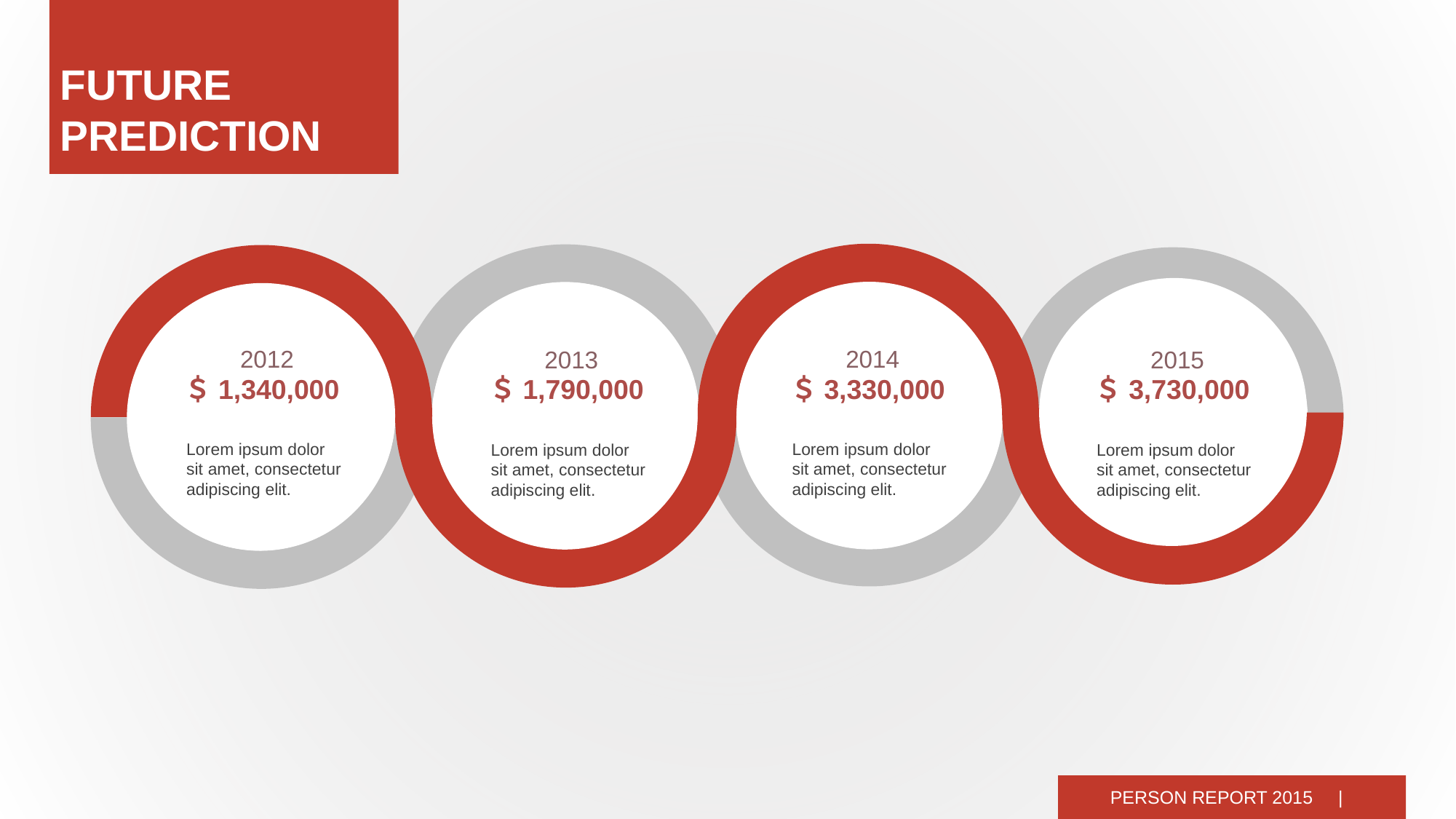

FUTURE PREDICTION

2012
2014
2013
2015
＄1,340,000
＄3,330,000
＄1,790,000
＄3,730,000
Lorem ipsum dolor sit amet, consectetur adipiscing elit.
Lorem ipsum dolor sit amet, consectetur adipiscing elit.
Lorem ipsum dolor sit amet, consectetur adipiscing elit.
Lorem ipsum dolor sit amet, consectetur adipiscing elit.
PERSON REPORT 2015     |